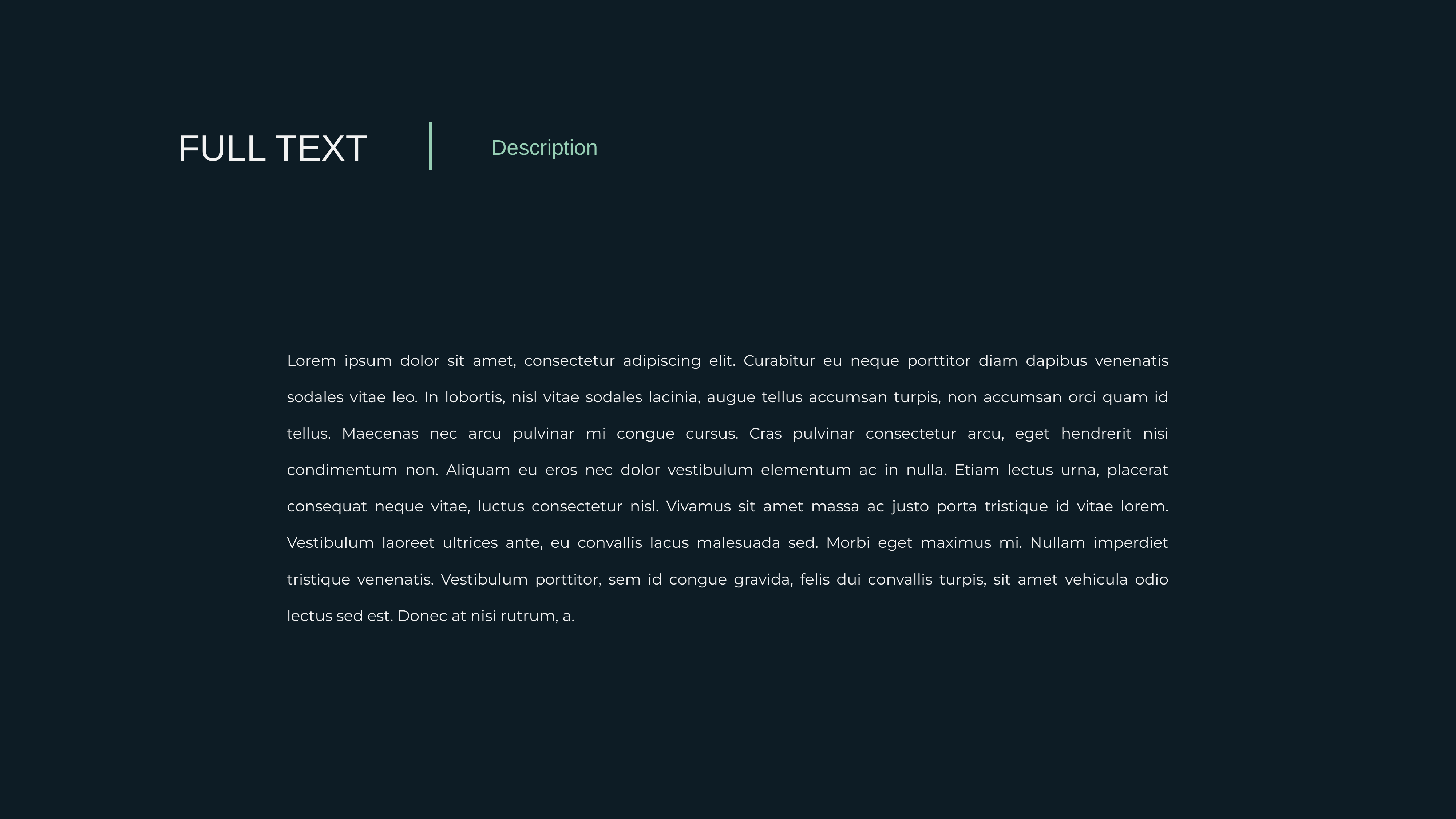

FULL TEXT
Description
Lorem ipsum dolor sit amet, consectetur adipiscing elit. Curabitur eu neque porttitor diam dapibus venenatis sodales vitae leo. In lobortis, nisl vitae sodales lacinia, augue tellus accumsan turpis, non accumsan orci quam id tellus. Maecenas nec arcu pulvinar mi congue cursus. Cras pulvinar consectetur arcu, eget hendrerit nisi condimentum non. Aliquam eu eros nec dolor vestibulum elementum ac in nulla. Etiam lectus urna, placerat consequat neque vitae, luctus consectetur nisl. Vivamus sit amet massa ac justo porta tristique id vitae lorem. Vestibulum laoreet ultrices ante, eu convallis lacus malesuada sed. Morbi eget maximus mi. Nullam imperdiet tristique venenatis. Vestibulum porttitor, sem id congue gravida, felis dui convallis turpis, sit amet vehicula odio lectus sed est. Donec at nisi rutrum, a.